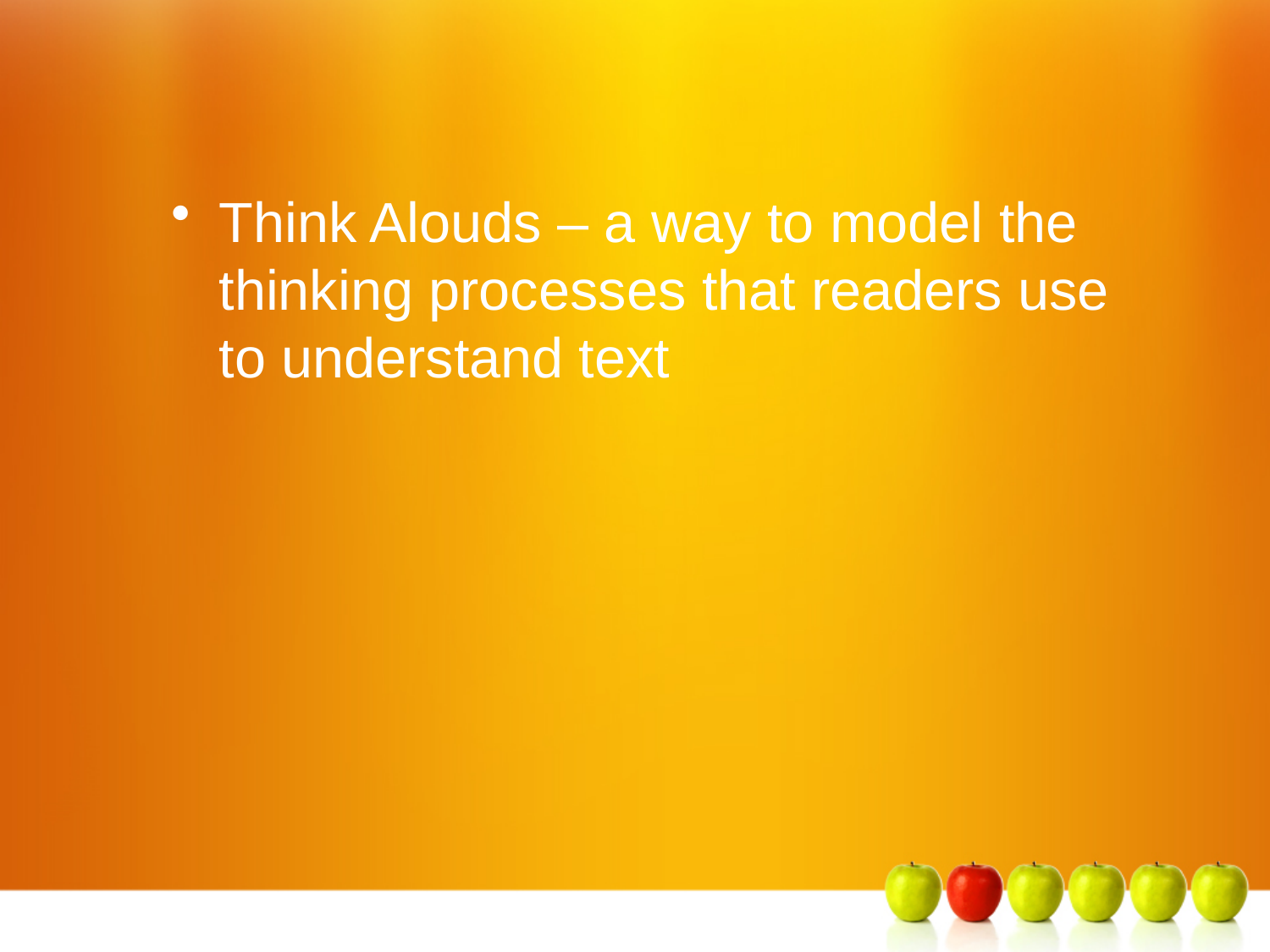

Think Alouds – a way to model the thinking processes that readers use to understand text